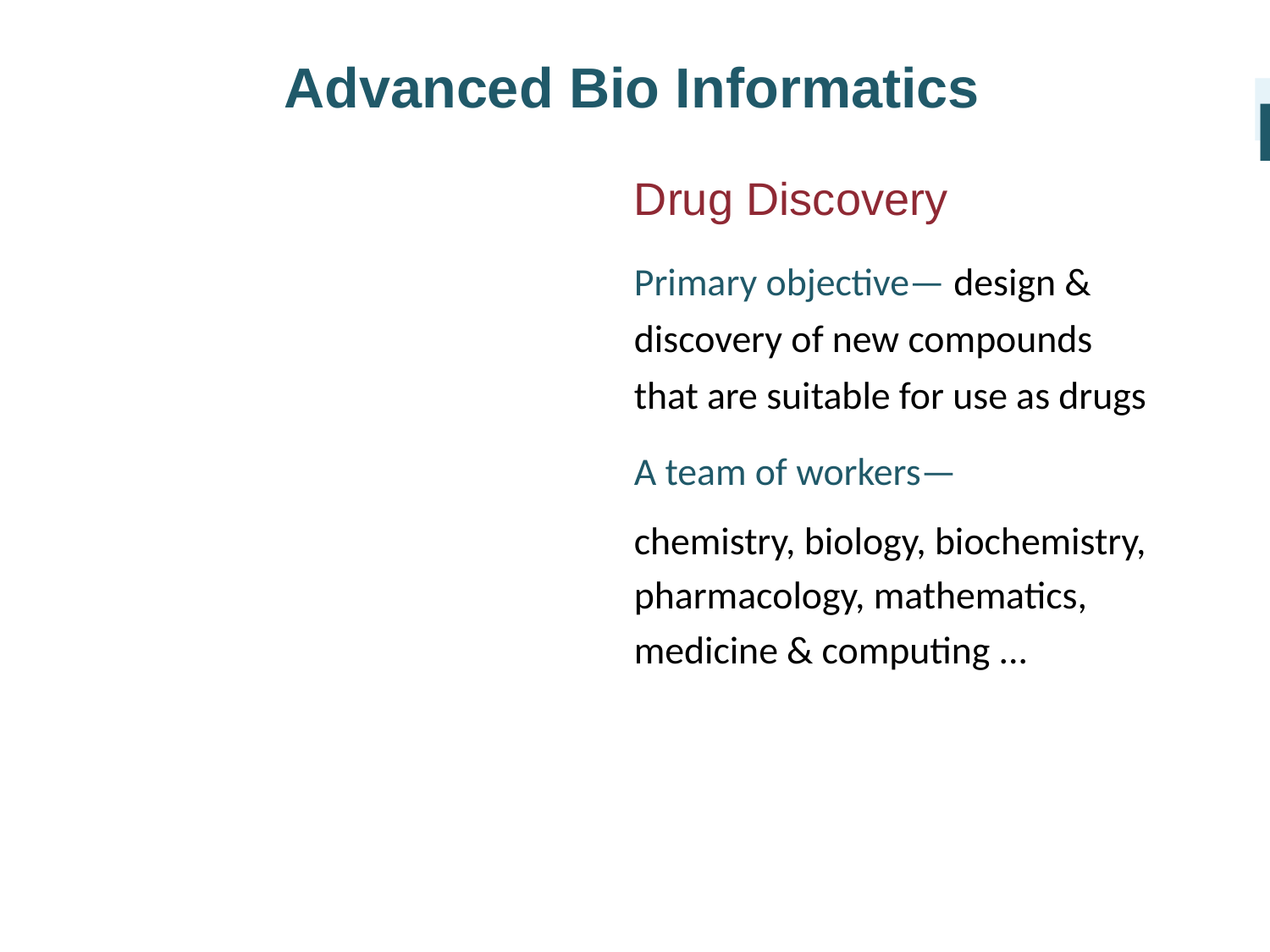

Advanced Bio Informatics
I
Drug Discovery
Primary objective— design & discovery of new compounds that are suitable for use as drugs
A team of workers—
chemistry, biology, biochemistry, pharmacology, mathematics, medicine & computing ...